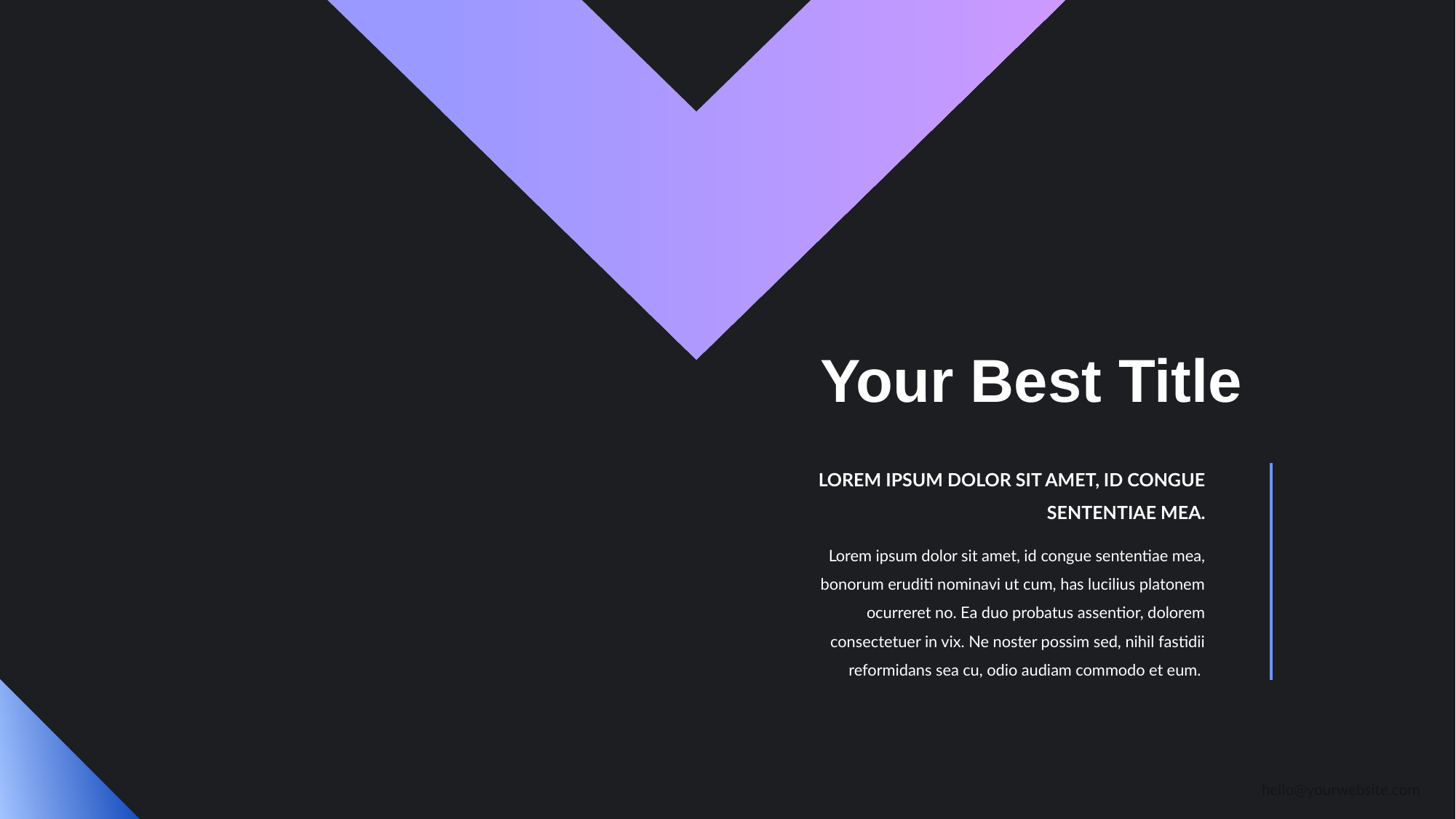

Your Best Title
LOREM IPSUM DOLOR SIT AMET, ID CONGUE SENTENTIAE MEA.
Lorem ipsum dolor sit amet, id congue sententiae mea, bonorum eruditi nominavi ut cum, has lucilius platonem ocurreret no. Ea duo probatus assentior, dolorem consectetuer in vix. Ne noster possim sed, nihil fastidii reformidans sea cu, odio audiam commodo et eum.

hello@yourwebsite.com